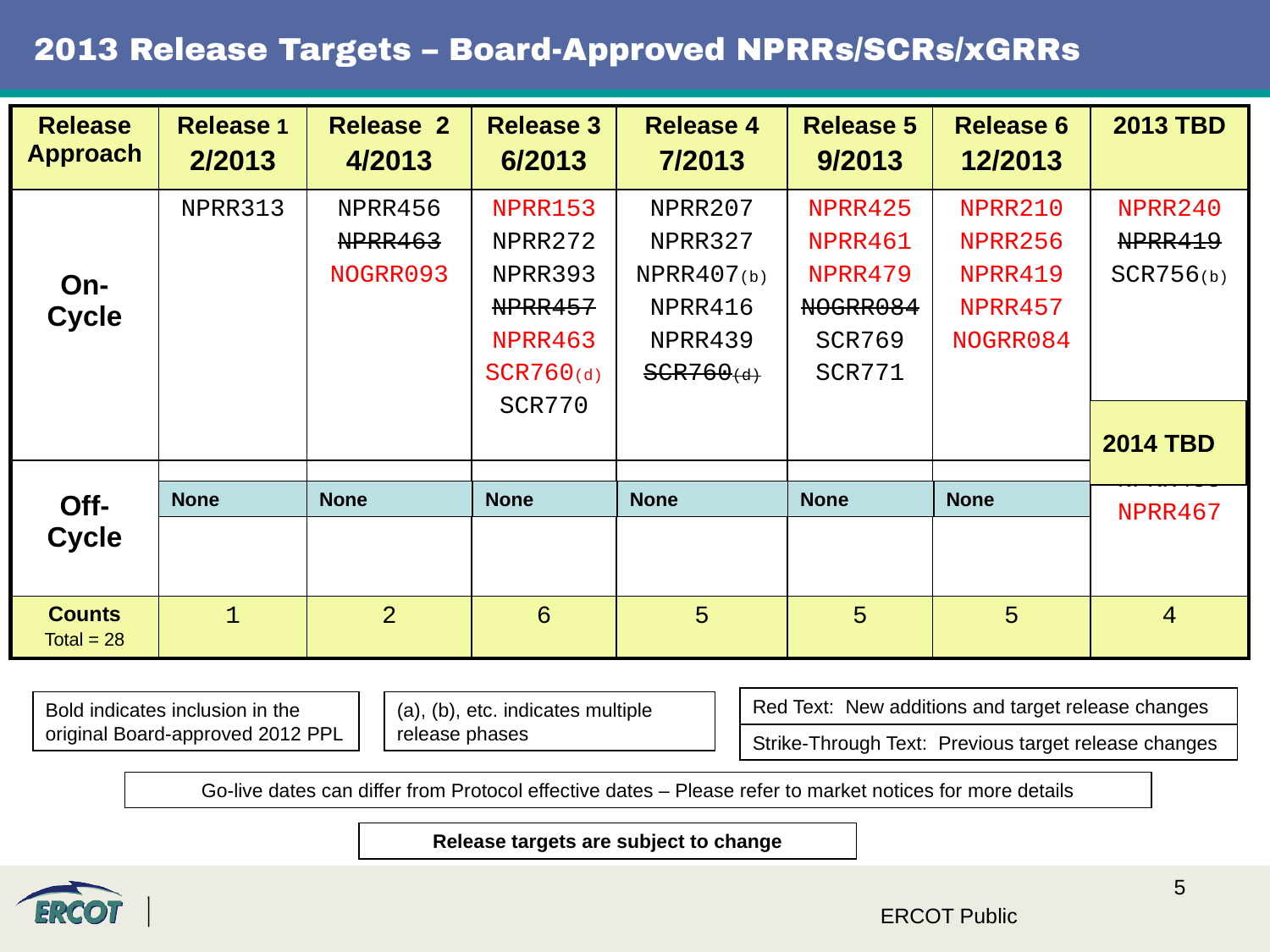

# 2013 Release Targets – Board-Approved NPRRs/SCRs/xGRRs
| Release Approach | Release 1 2/2013 | Release 2 4/2013 | Release 3 6/2013 | Release 4 7/2013 | Release 5 9/2013 | Release 6 12/2013 | 2013 TBD |
| --- | --- | --- | --- | --- | --- | --- | --- |
| On-Cycle | NPRR313 | NPRR456 NPRR463 NOGRR093 | NPRR153 NPRR272 NPRR393 NPRR457 NPRR463 SCR760(d) SCR770 | NPRR207 NPRR327 NPRR407(b) NPRR416 NPRR439 SCR760(d) | NPRR425 NPRR461 NPRR479 NOGRR084 SCR769 SCR771 | NPRR210 NPRR256 NPRR419 NPRR457 NOGRR084 | NPRR240 NPRR419 SCR756(b) |
| Off-Cycle |  |  |  |  |  |  | NPRR455 NPRR467 |
| Counts Total = 28 | 1 | 2 | 6 | 5 | 5 | 5 | 4 |

2014 TBD

None
None
None
None
None
None
Red Text:  New additions and target release changes
Bold indicates inclusion in the original Board-approved 2012 PPL
(a), (b), etc. indicates multiple release phases
Strike-Through Text:  Previous target release changes
Go-live dates can differ from Protocol effective dates – Please refer to market notices for more details
Release targets are subject to change
ERCOT Public